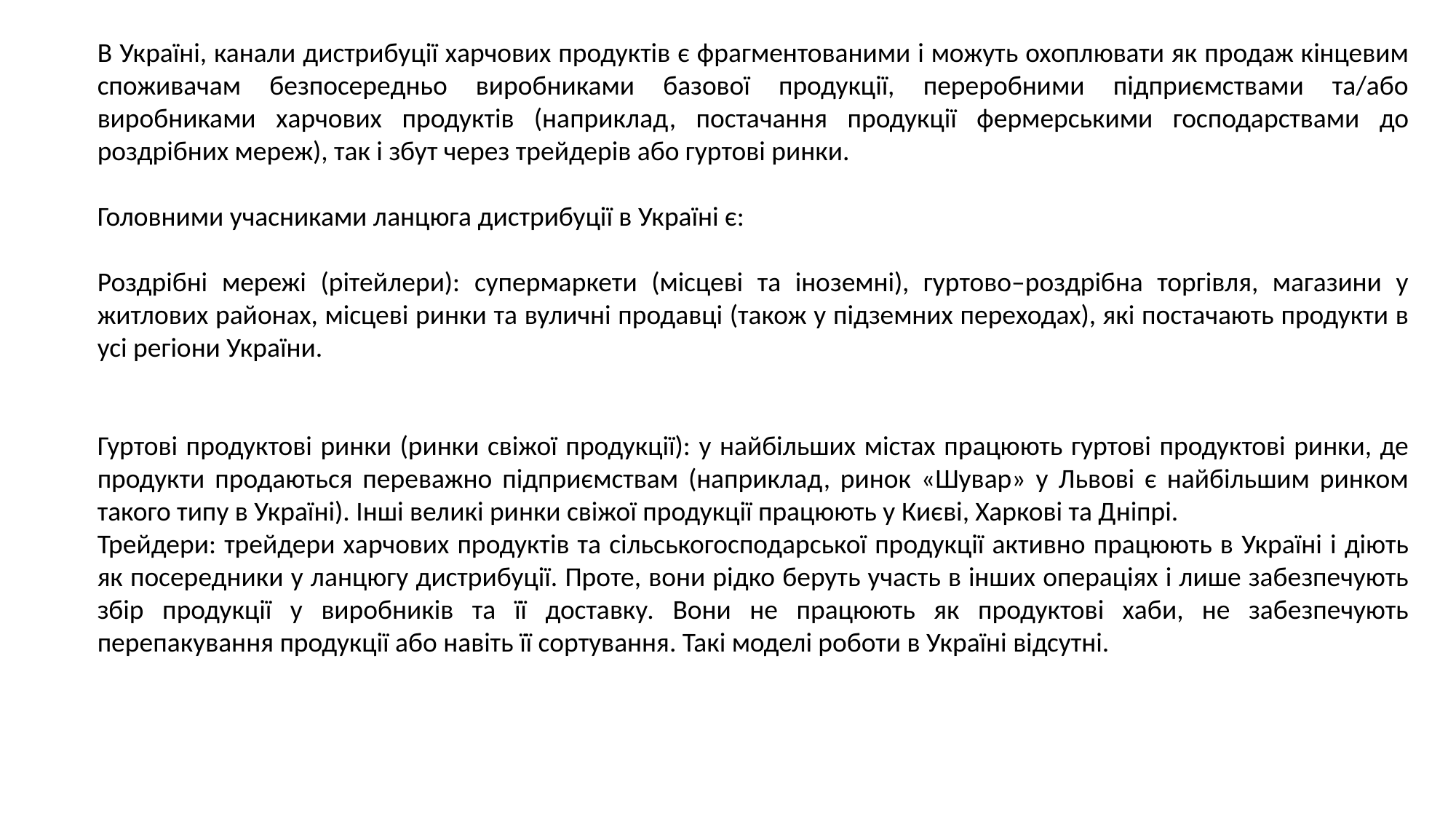

В Україні, канали дистрибуції харчових продуктів є фрагментованими і можуть охоплювати як продаж кінцевим споживачам безпосередньо виробниками базової продукції, переробними підприємствами та/або виробниками харчових продуктів (наприклад, постачання продукції фермерськими господарствами до роздрібних мереж), так і збут через трейдерів або гуртові ринки.

Головними учасниками ланцюга дистрибуції в Україні є:

Роздрібні мережі (рітейлери): супермаркети (місцеві та іноземні), гуртово–роздрібна торгівля, магазини у житлових районах, місцеві ринки та вуличні продавці (також у підземних переходах), які постачають продукти в усі регіони України.

Гуртові продуктові ринки (ринки свіжої продукції): у найбільших містах працюють гуртові продуктові ринки, де продукти продаються переважно підприємствам (наприклад, ринок «Шувар» у Львові є найбільшим ринком такого типу в Україні). Інші великі ринки свіжої продукції працюють у Києві, Харкові та Дніпрі.
Трейдери: трейдери харчових продуктів та сільськогосподарської продукції активно працюють в Україні і діють як посередники у ланцюгу дистрибуції. Проте, вони рідко беруть участь в інших операціях і лише забезпечують збір продукції у виробників та її доставку. Вони не працюють як продуктові хаби, не забезпечують перепакування продукції або навіть її сортування. Такі моделі роботи в Україні відсутні.